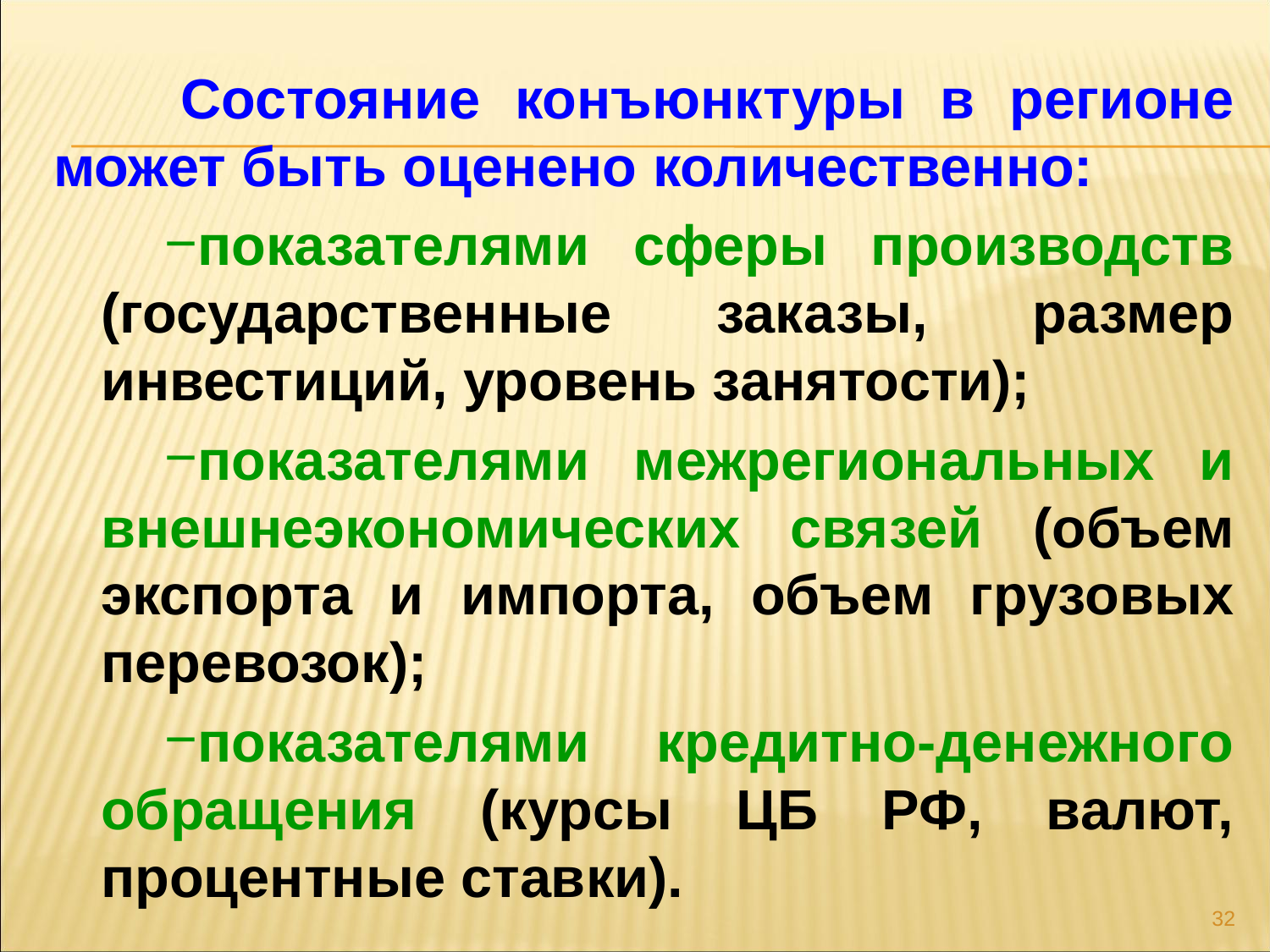

Состояние конъюнктуры в регионе может быть оценено количественно:
показателями сферы производств (государственные заказы, размер инвестиций, уровень занятости);
показателями межрегиональных и внешнеэкономических связей (объем экспорта и импорта, объем грузовых перевозок);
показателями кредитно-денежного обращения (курсы ЦБ РФ, валют, процентные ставки).
32